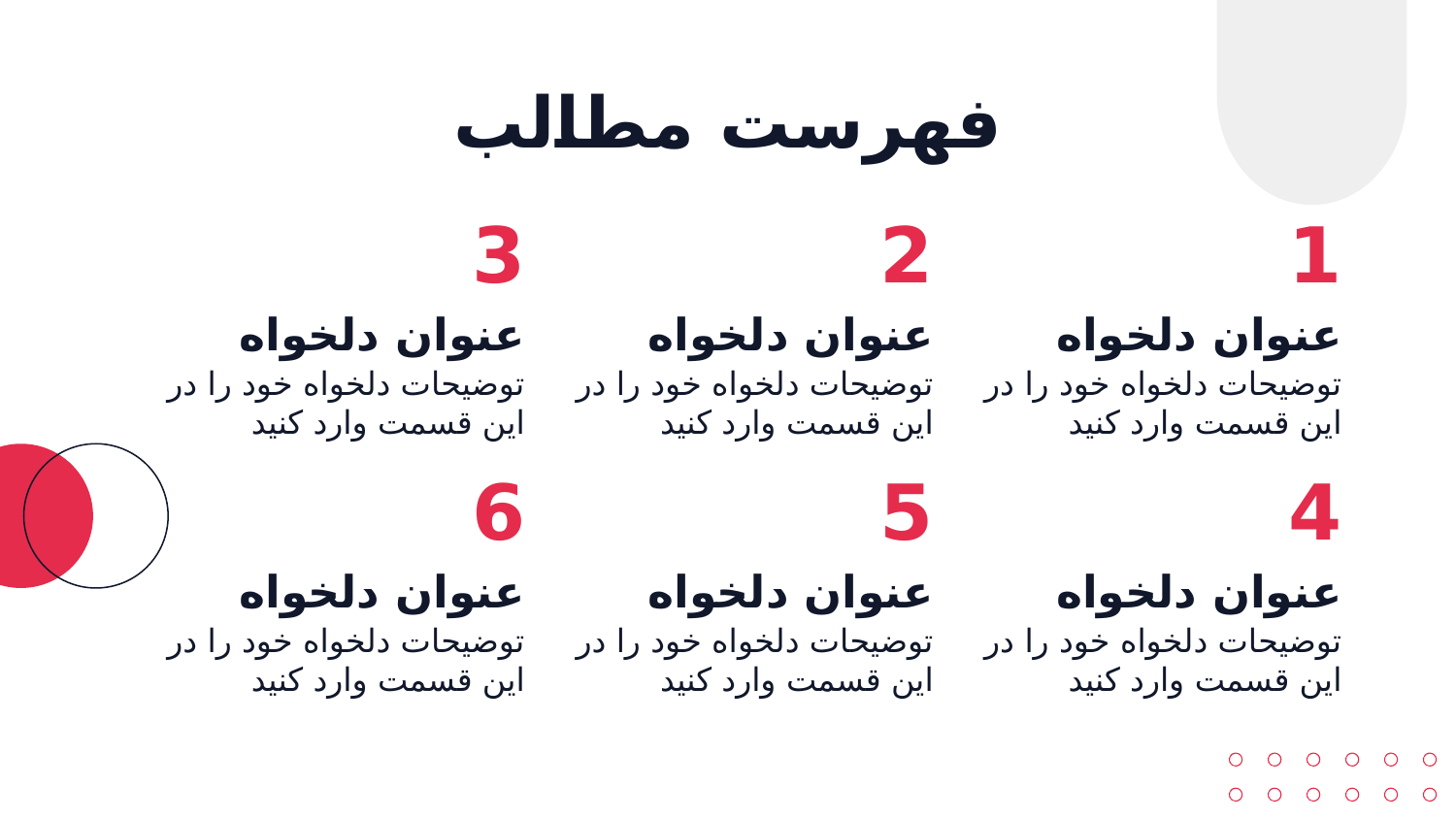

# فهرست مطالب
3
2
1
عنوان دلخواه
عنوان دلخواه
عنوان دلخواه
توضیحات دلخواه خود را در این قسمت وارد کنید
توضیحات دلخواه خود را در این قسمت وارد کنید
توضیحات دلخواه خود را در این قسمت وارد کنید

6
5
4
عنوان دلخواه
عنوان دلخواه
عنوان دلخواه
توضیحات دلخواه خود را در این قسمت وارد کنید
توضیحات دلخواه خود را در این قسمت وارد کنید
توضیحات دلخواه خود را در این قسمت وارد کنید